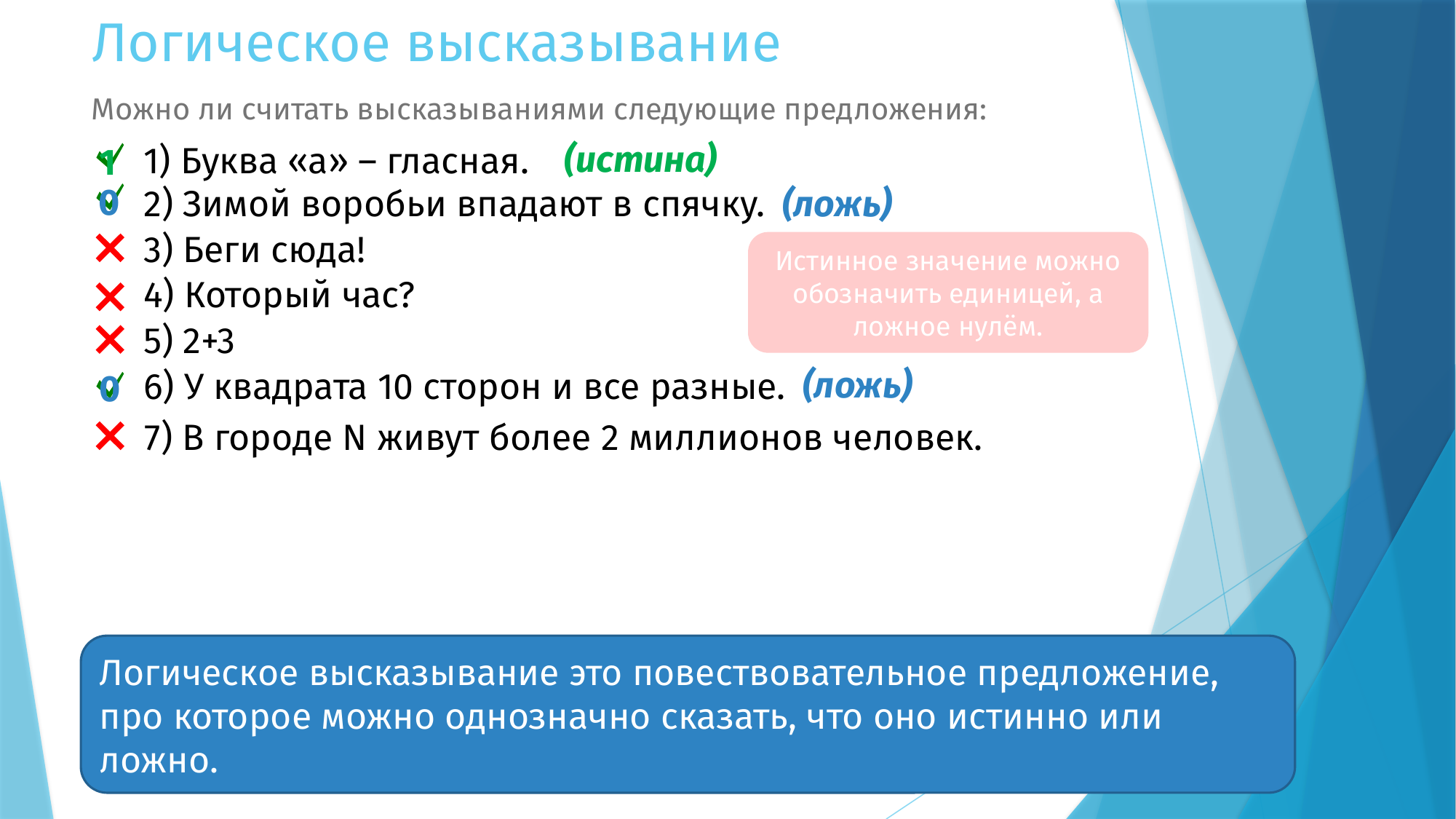

# Логическое высказывание
Можно ли считать высказываниями следующие предложения:
(истина)
1) Буква «а» – гласная.
1

0
(ложь)
2) Зимой воробьи впадают в спячку.

3) Беги сюда!

Истинное значение можно обозначить единицей, а ложное нулём.
4) Который час?

5) 2+3

(ложь)
6) У квадрата 10 сторон и все разные.
0

7) В городе N живут более 2 миллионов человек.

Логическое высказывание это повествовательное предложение, про которое можно однозначно сказать, что оно истинно или ложно.